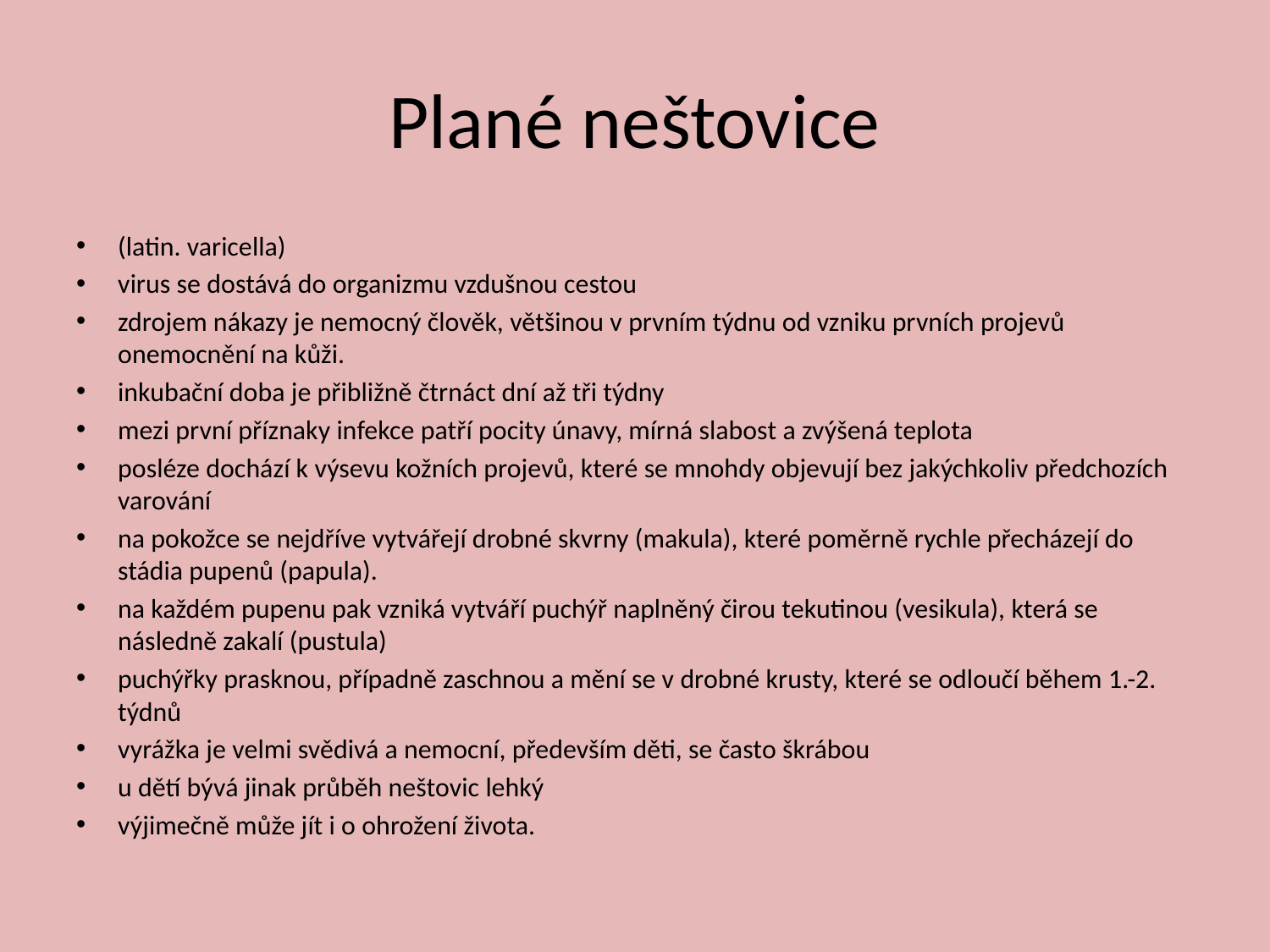

# Plané neštovice
(latin. varicella)
virus se dostává do organizmu vzdušnou cestou
zdrojem nákazy je nemocný člověk, většinou v prvním týdnu od vzniku prvních projevů onemocnění na kůži.
inkubační doba je přibližně čtrnáct dní až tři týdny
mezi první příznaky infekce patří pocity únavy, mírná slabost a zvýšená teplota
posléze dochází k výsevu kožních projevů, které se mnohdy objevují bez jakýchkoliv předchozích varování
na pokožce se nejdříve vytvářejí drobné skvrny (makula), které poměrně rychle přecházejí do stádia pupenů (papula).
na každém pupenu pak vzniká vytváří puchýř naplněný čirou tekutinou (vesikula), která se následně zakalí (pustula)
puchýřky prasknou, případně zaschnou a mění se v drobné krusty, které se odloučí během 1.-2. týdnů
vyrážka je velmi svědivá a nemocní, především děti, se často škrábou
u dětí bývá jinak průběh neštovic lehký
výjimečně může jít i o ohrožení života.